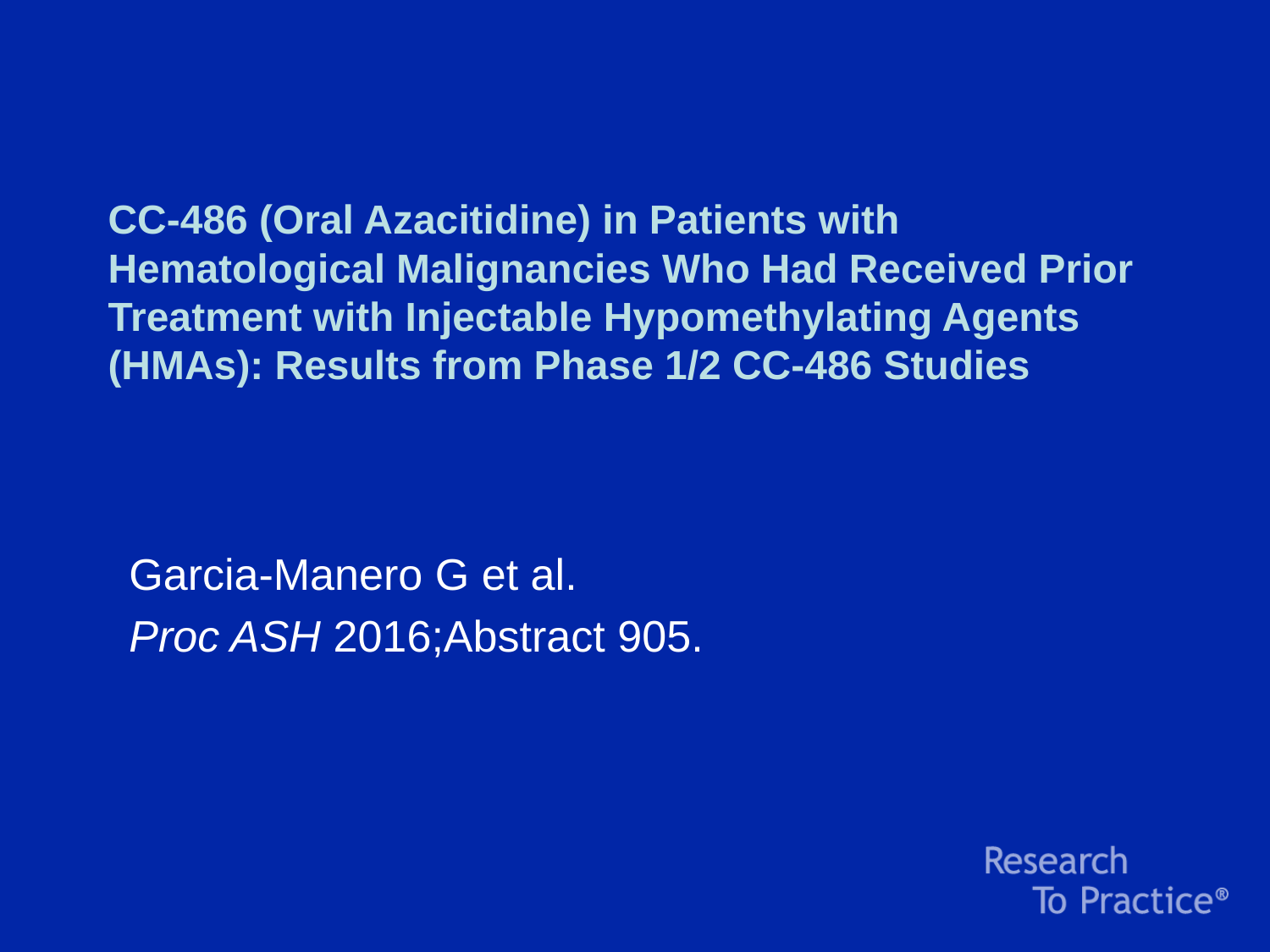

# CC-486 (Oral Azacitidine) in Patients with Hematological Malignancies Who Had Received Prior Treatment with Injectable Hypomethylating Agents (HMAs): Results from Phase 1/2 CC-486 Studies
Garcia-Manero G et al.
Proc ASH 2016;Abstract 905.